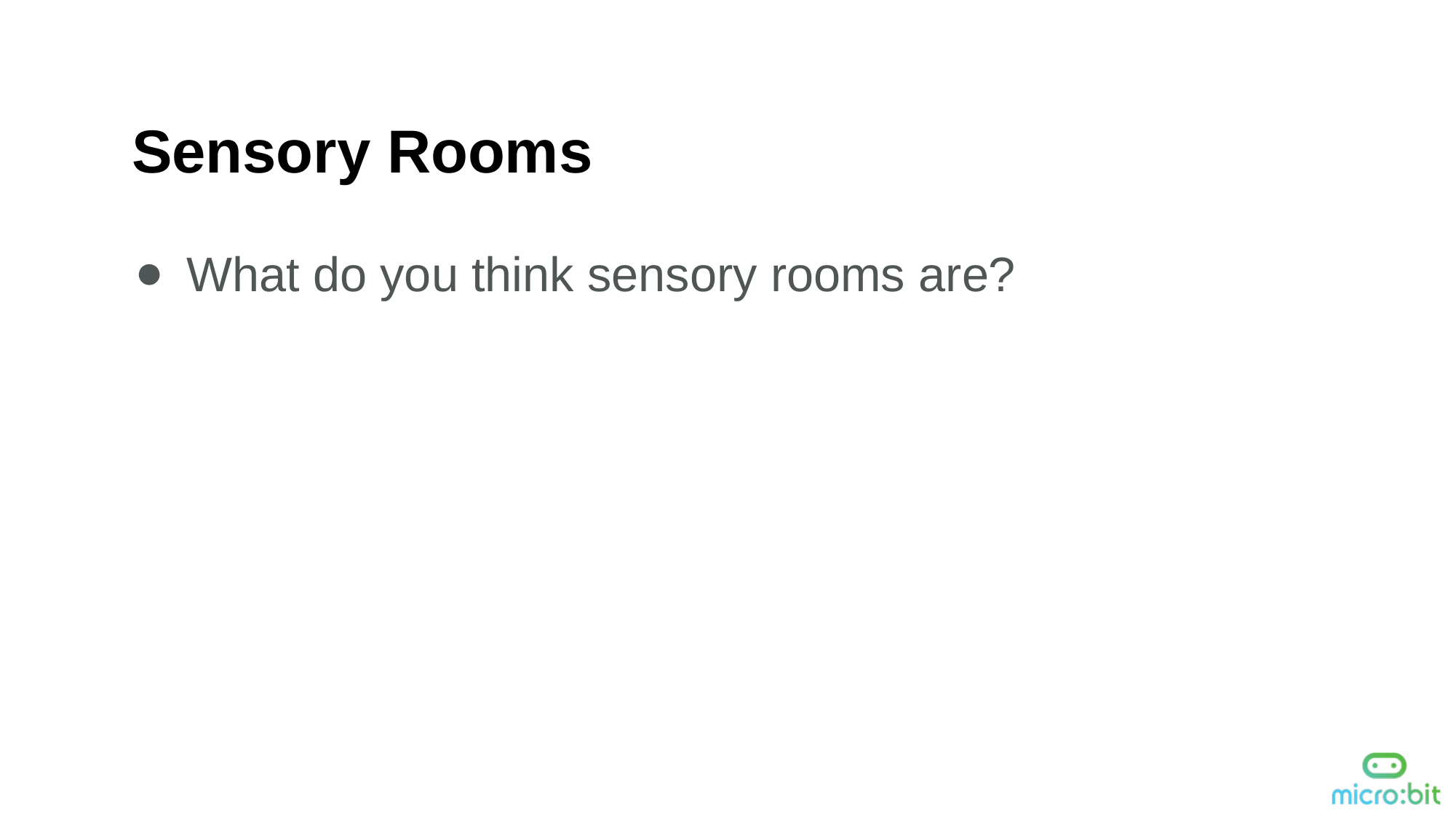

Sensory Rooms

What do you think sensory rooms are?